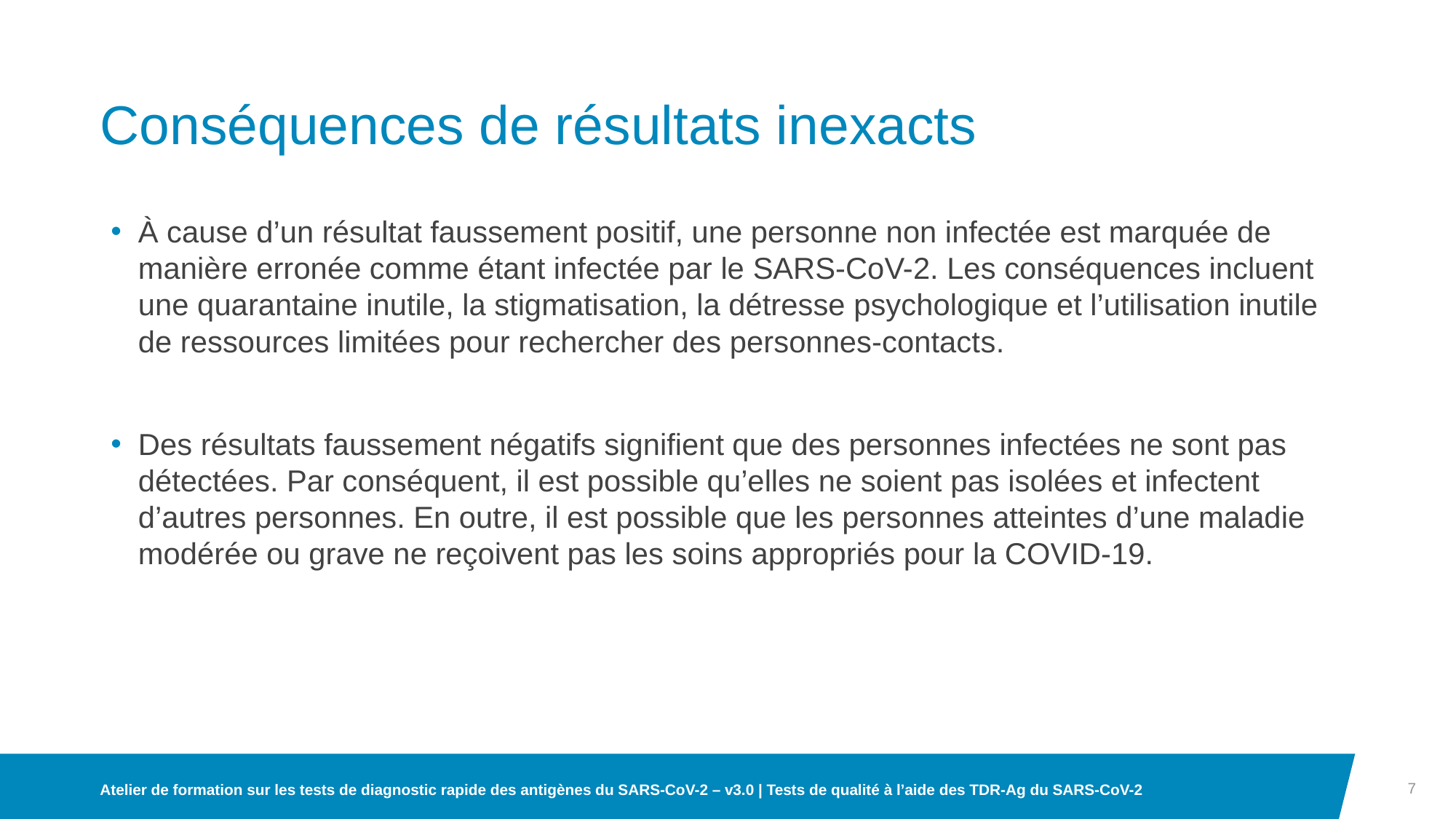

# Conséquences de résultats inexacts
À cause d’un résultat faussement positif, une personne non infectée est marquée de manière erronée comme étant infectée par le SARS-CoV-2. Les conséquences incluent une quarantaine inutile, la stigmatisation, la détresse psychologique et l’utilisation inutile de ressources limitées pour rechercher des personnes-contacts.

Des résultats faussement négatifs signifient que des personnes infectées ne sont pas détectées. Par conséquent, il est possible qu’elles ne soient pas isolées et infectent d’autres personnes. En outre, il est possible que les personnes atteintes d’une maladie modérée ou grave ne reçoivent pas les soins appropriés pour la COVID-19.

7
Atelier de formation sur les tests de diagnostic rapide des antigènes du SARS-CoV-2 – v3.0 | Tests de qualité à l’aide des TDR-Ag du SARS-CoV-2